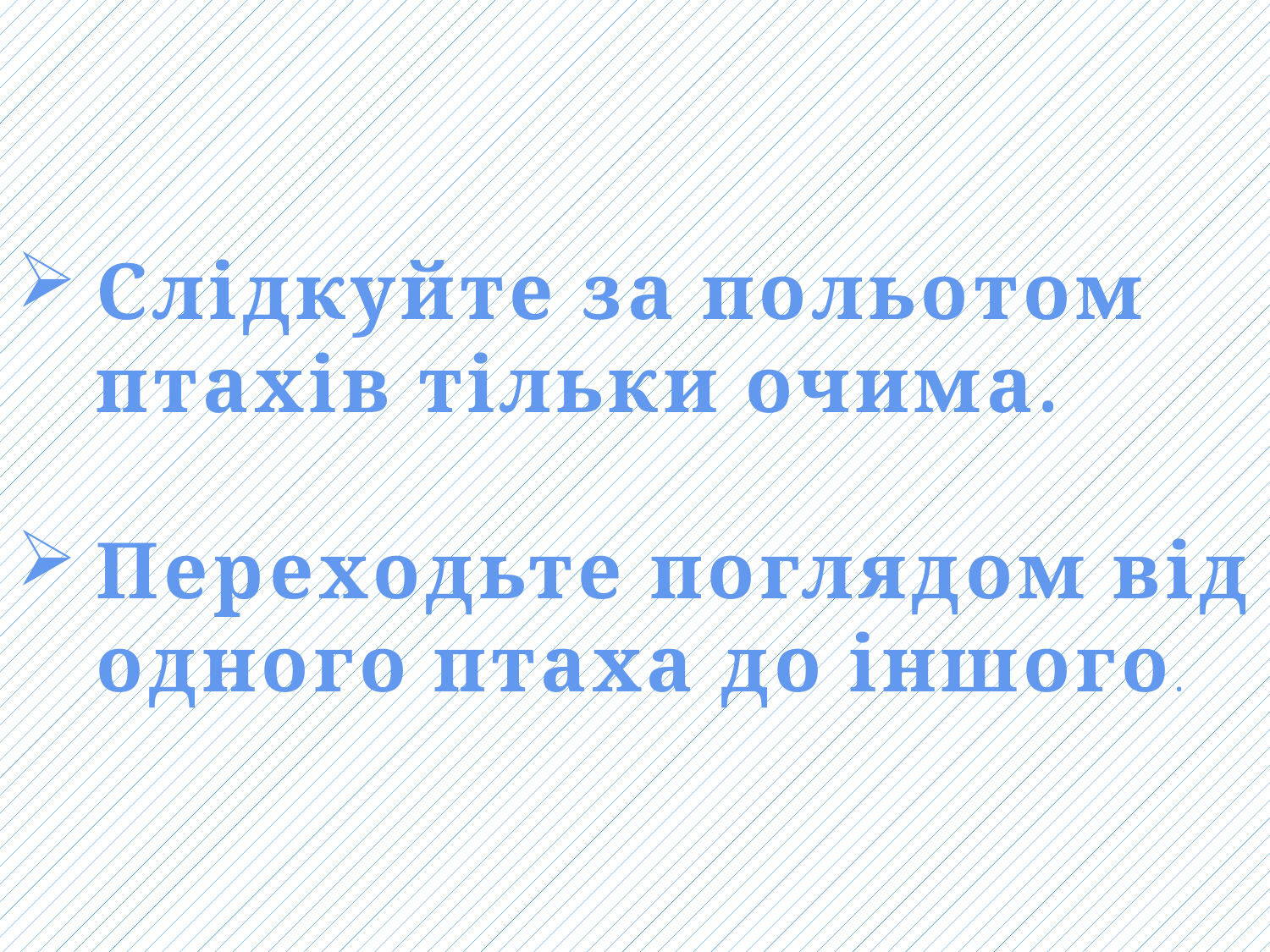

Слідкуйте за польотом птахів тільки очима.

Переходьте поглядом від одного птаха до іншого.